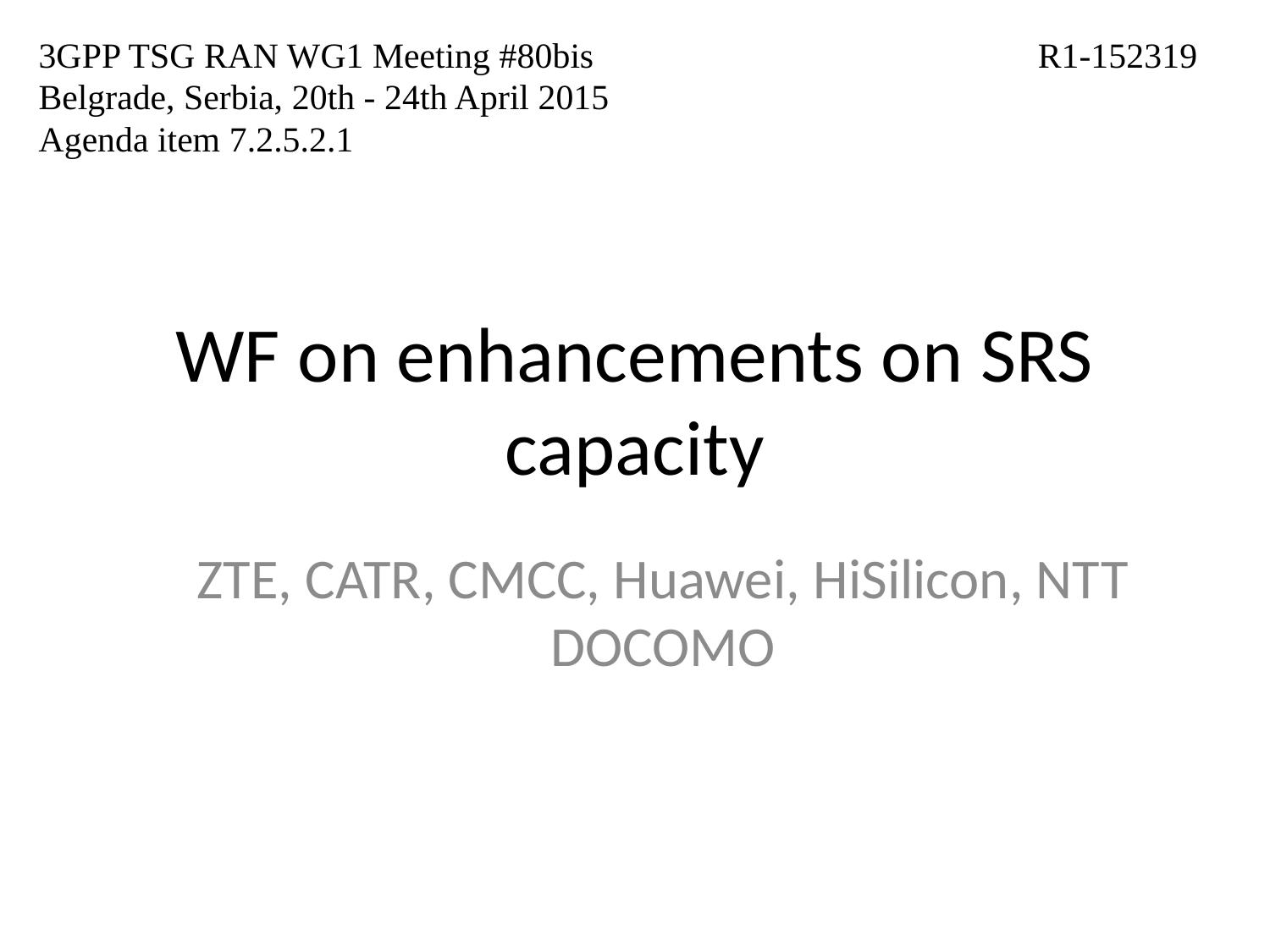

3GPP TSG RAN WG1 Meeting #80bis
Belgrade, Serbia, 20th - 24th April 2015
Agenda item 7.2.5.2.1
R1-152319
# WF on enhancements on SRS capacity
ZTE, CATR, CMCC, Huawei, HiSilicon, NTT DOCOMO